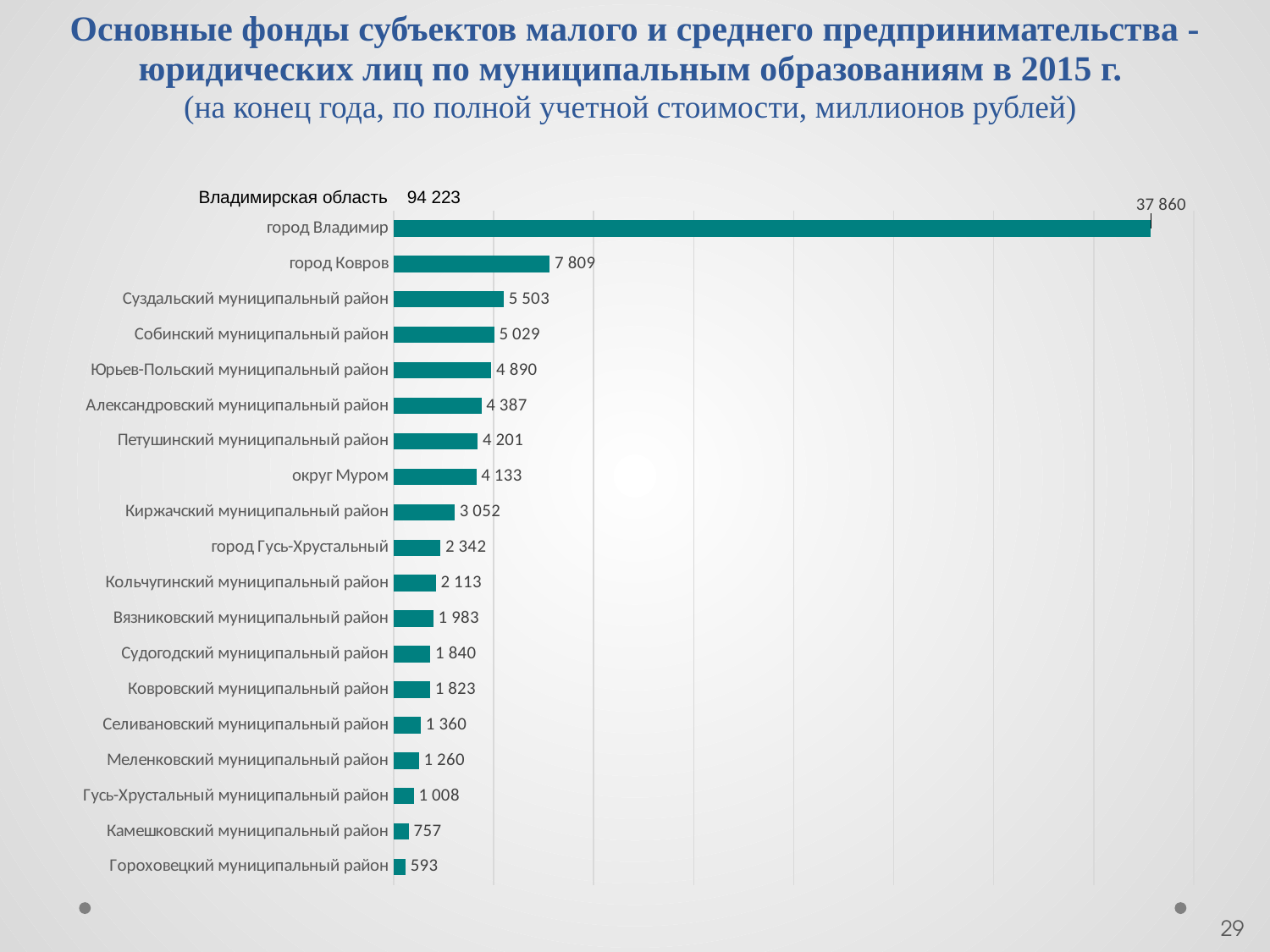

Основные фонды субъектов малого и среднего предпринимательства - юридических лиц по муниципальным образованиям в 2015 г.
(на конец года, по полной учетной стоимости, миллионов рублей)
Владимирская область    94 223

### Chart

| Category |  |
|---|---|
| город Владимир | 37859580.0 |
| город Ковров | 7809209.0 |
| Суздальский муниципальный район | 5503004.0 |
| Собинский муниципальный район | 5028688.0 |
| Юрьев-Польский муниципальный район | 4890391.0 |
| Александровский муниципальный район | 4386767.0 |
| Петушинский муниципальный район | 4200884.0 |
| округ Муром | 4133203.0 |
| Киржачский муниципальный район | 3052128.0 |
| город Гусь-Хрустальный | 2342112.0 |
| Кольчугинский муниципальный район | 2113339.0 |
| Вязниковский муниципальный район | 1982574.0 |
| Судогодский муниципальный район | 1840261.0 |
| Ковровский муниципальный район | 1823008.0 |
| Селивановский муниципальный район | 1360045.0 |
| Меленковский муниципальный район | 1260380.0 |
| Гусь-Хрустальный муниципальный район | 1007804.0 |
| Камешковский муниципальный район | 757301.0 |
| Гороховецкий муниципальный район | 592559.0 |
29